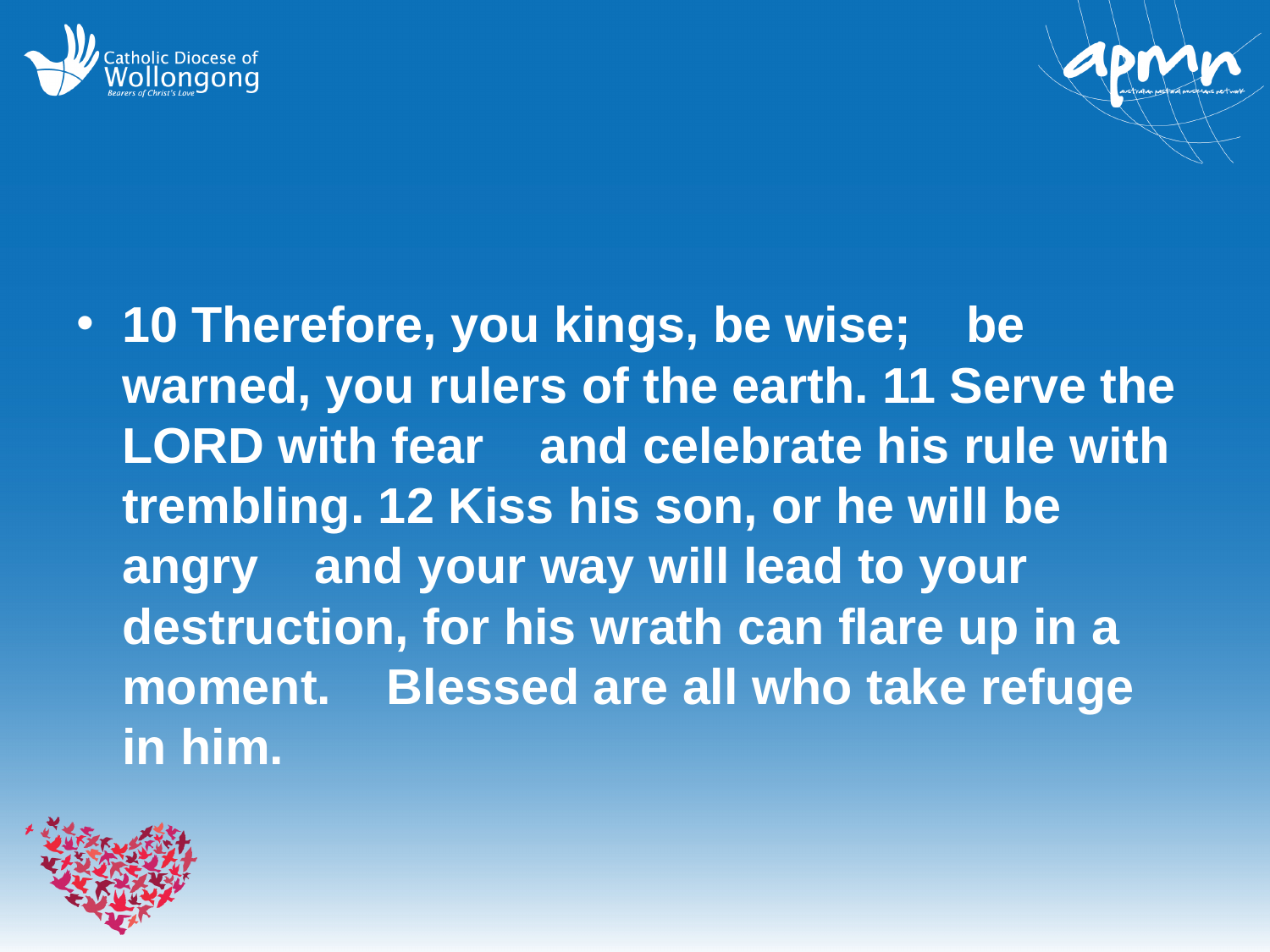

#
10 Therefore, you kings, be wise;     be warned, you rulers of the earth.  11 Serve the LORD with fear     and celebrate his rule with trembling.  12 Kiss his son, or he will be angry     and your way will lead to your destruction,  for his wrath can flare up in a moment.     Blessed are all who take refuge in him.